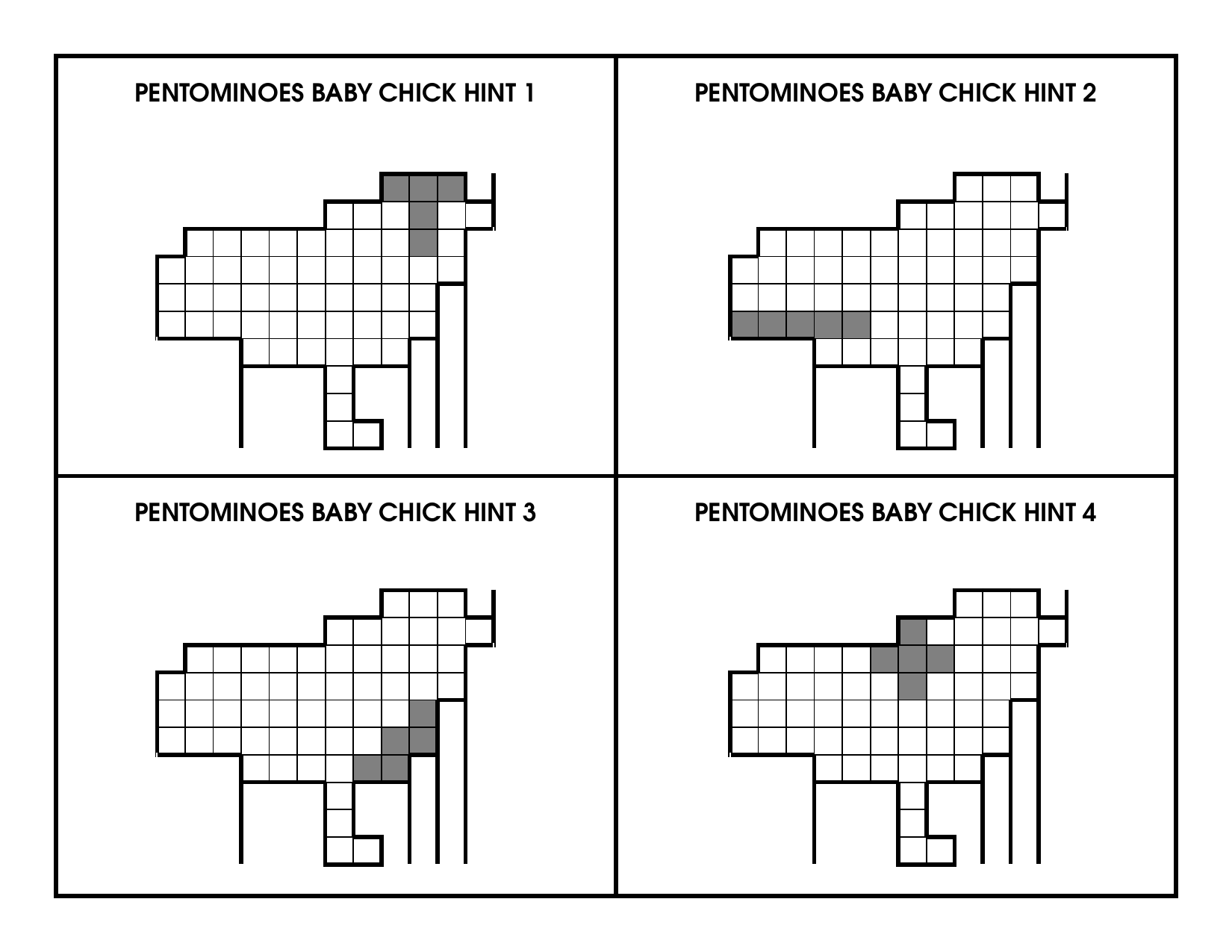

| PENTOMINOES BABY CHICK HINT 1 | PENTOMINOES BABY CHICK HINT 2 |
| --- | --- |
| PENTOMINOES BABY CHICK HINT 3 | PENTOMINOES BABY CHICK HINT 4 |
|  |  |  |  |  |  |  |  |  |  |  |  |
| --- | --- | --- | --- | --- | --- | --- | --- | --- | --- | --- | --- |
|  |  |  |  |  |  |  |  |  |  |  |  |
|  |  |  |  |  |  |  |  |  |  |  |  |
|  |  |  |  |  |  |  |  |  |  |  |  |
|  |  |  |  |  |  |  |  |  |  |  |  |
|  |  |  |  |  |  |  |  |  |  |  |  |
|  |  |  |  |  |  |  |  |  |  |  |  |
|  |  |  |  |  |  |  |  |  |  |  |  |
|  |  |  |  |  |  |  |  |  |  |  |  |
|  |  |  |  |  |  |  |  |  |  |  |  |
|  |  |  |  |  |  |  |  |  |  |  |  |
| --- | --- | --- | --- | --- | --- | --- | --- | --- | --- | --- | --- |
|  |  |  |  |  |  |  |  |  |  |  |  |
|  |  |  |  |  |  |  |  |  |  |  |  |
|  |  |  |  |  |  |  |  |  |  |  |  |
|  |  |  |  |  |  |  |  |  |  |  |  |
|  |  |  |  |  |  |  |  |  |  |  |  |
|  |  |  |  |  |  |  |  |  |  |  |  |
|  |  |  |  |  |  |  |  |  |  |  |  |
|  |  |  |  |  |  |  |  |  |  |  |  |
|  |  |  |  |  |  |  |  |  |  |  |  |
|  |  |  |  |  |  |  |  |  |  |  |  |
| --- | --- | --- | --- | --- | --- | --- | --- | --- | --- | --- | --- |
|  |  |  |  |  |  |  |  |  |  |  |  |
|  |  |  |  |  |  |  |  |  |  |  |  |
|  |  |  |  |  |  |  |  |  |  |  |  |
|  |  |  |  |  |  |  |  |  |  |  |  |
|  |  |  |  |  |  |  |  |  |  |  |  |
|  |  |  |  |  |  |  |  |  |  |  |  |
|  |  |  |  |  |  |  |  |  |  |  |  |
|  |  |  |  |  |  |  |  |  |  |  |  |
|  |  |  |  |  |  |  |  |  |  |  |  |
|  |  |  |  |  |  |  |  |  |  |  |  |
| --- | --- | --- | --- | --- | --- | --- | --- | --- | --- | --- | --- |
|  |  |  |  |  |  |  |  |  |  |  |  |
|  |  |  |  |  |  |  |  |  |  |  |  |
|  |  |  |  |  |  |  |  |  |  |  |  |
|  |  |  |  |  |  |  |  |  |  |  |  |
|  |  |  |  |  |  |  |  |  |  |  |  |
|  |  |  |  |  |  |  |  |  |  |  |  |
|  |  |  |  |  |  |  |  |  |  |  |  |
|  |  |  |  |  |  |  |  |  |  |  |  |
|  |  |  |  |  |  |  |  |  |  |  |  |